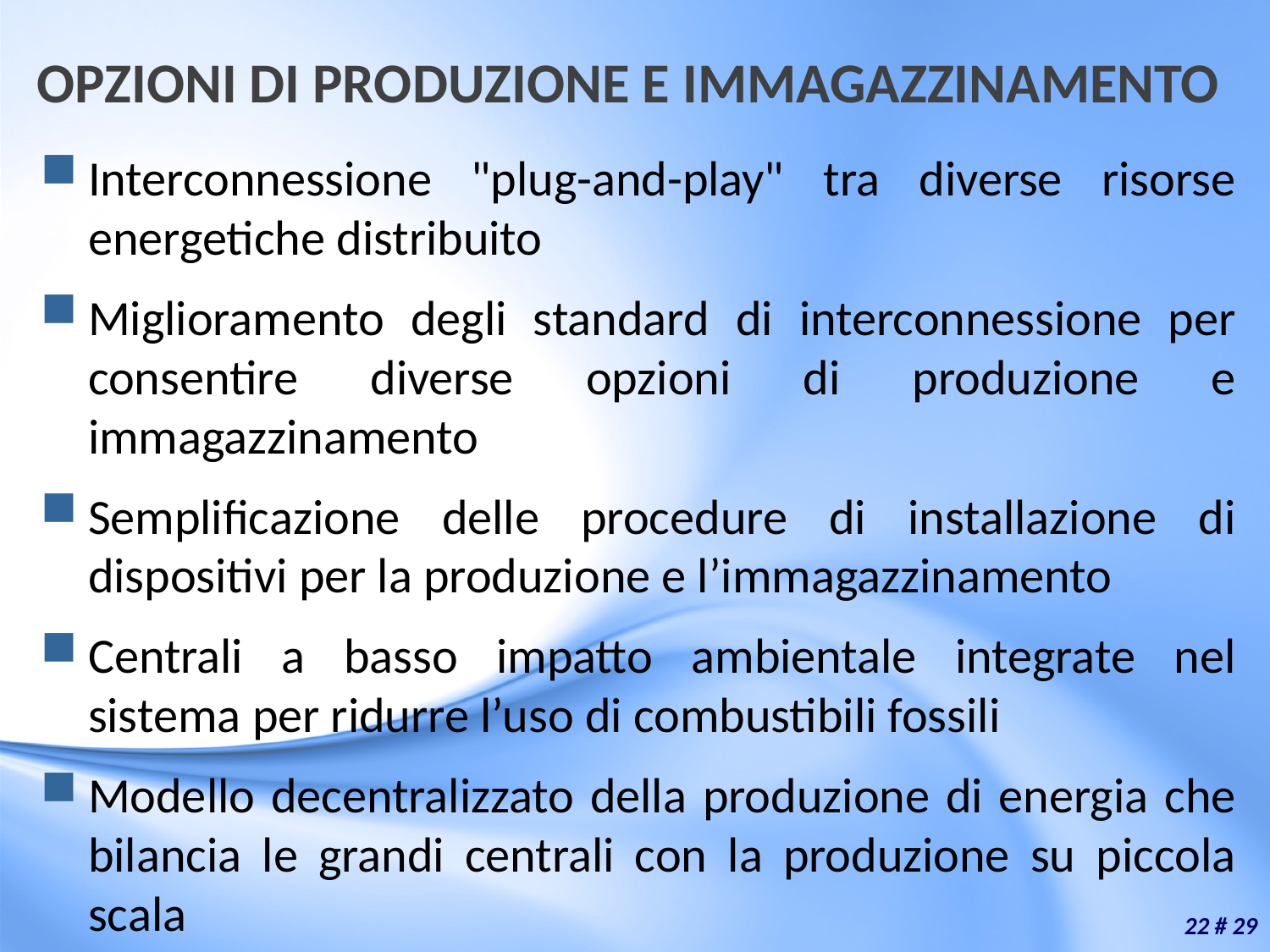

# OPZIONI DI PRODUZIONE E IMMAGAZZINAMENTO
Interconnessione "plug-and-play" tra diverse risorse energetiche distribuito
Miglioramento degli standard di interconnessione per consentire diverse opzioni di produzione e immagazzinamento
Semplificazione delle procedure di installazione di dispositivi per la produzione e l’immagazzinamento
Centrali a basso impatto ambientale integrate nel sistema per ridurre l’uso di combustibili fossili
Modello decentralizzato della produzione di energia che bilancia le grandi centrali con la produzione su piccola scala
22 # 29